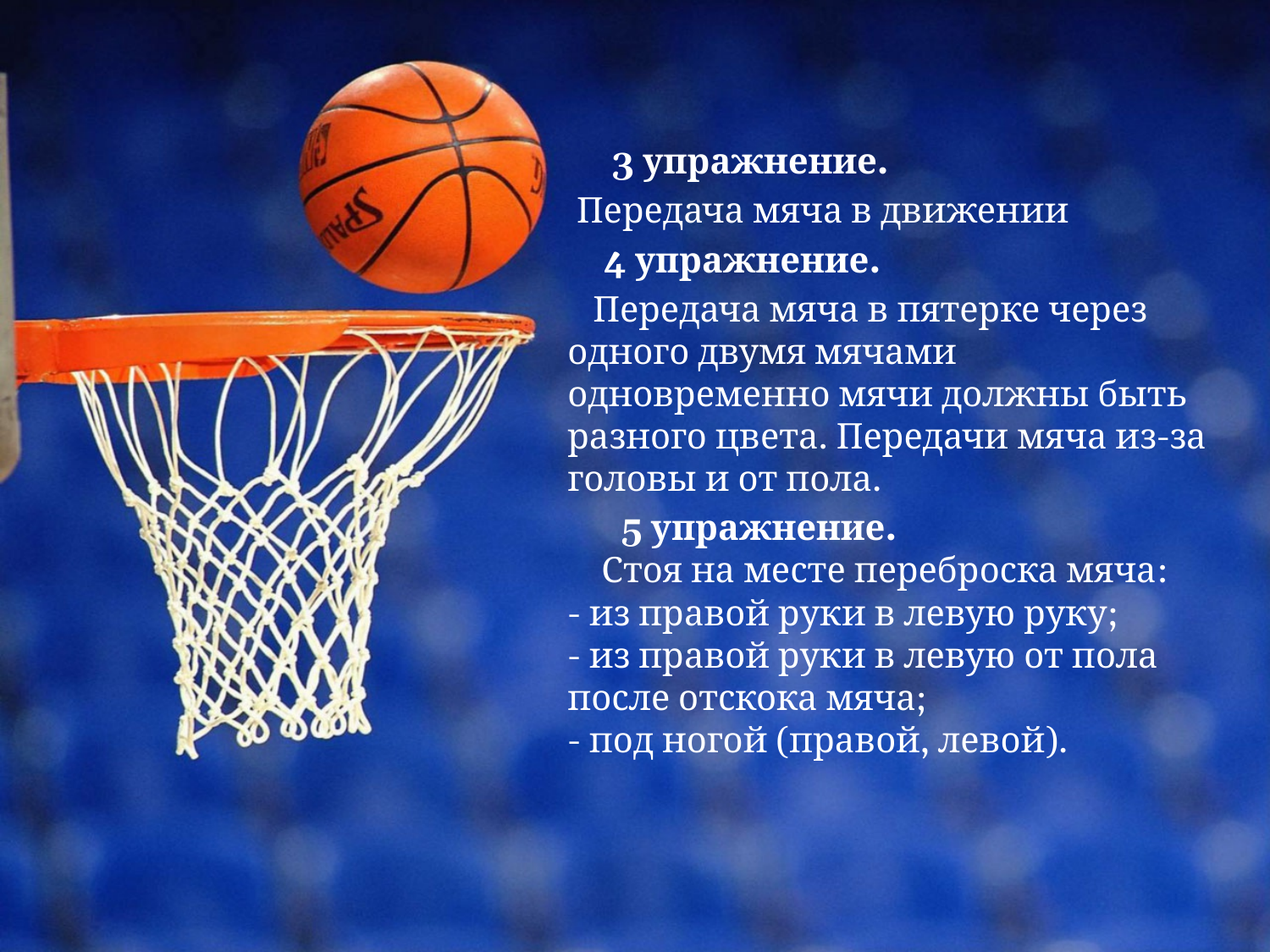

#
     3 упражнение.
 Передача мяча в движении
    4 упражнение.
   Передача мяча в пятерке через одного двумя мячами одновременно мячи должны быть разного цвета. Передачи мяча из-за головы и от пола.
      5 упражнение.
    Стоя на месте переброска мяча:
- из правой руки в левую руку;
- из правой руки в левую от пола после отскока мяча;
- под ногой (правой, левой).